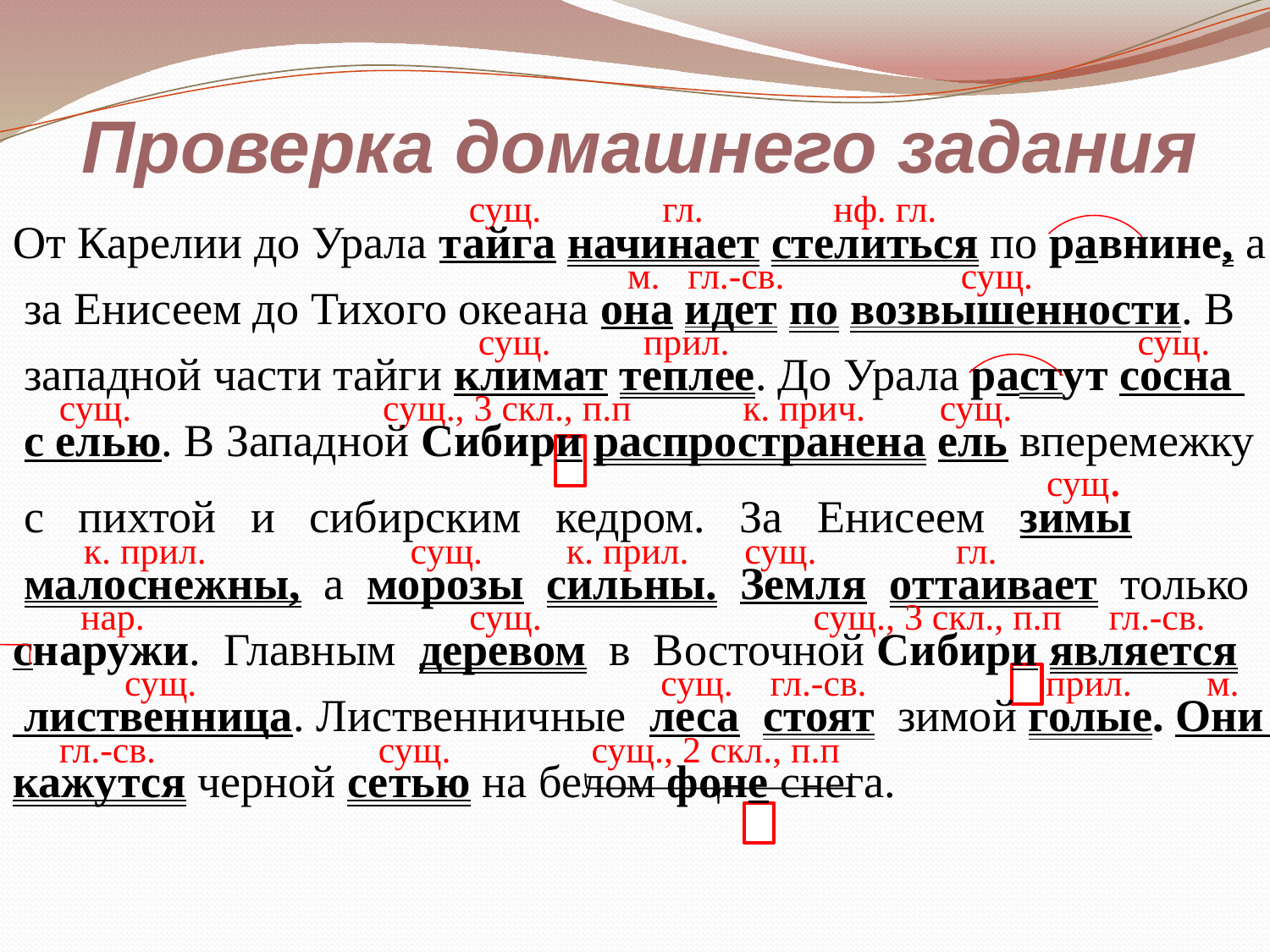

# Проверка домашнего задания
                                                 сущ.             гл.              нф. гл.
От Карелии до Урала тайга начинает стелиться по равнине, а
                                                                  м.   гл.-св.                   сущ.
 за Енисеем до Тихого океана она идет по возвышенности. В
                                                  сущ.          прил.                                            сущ.
 западной части тайги климат теплее. До Урала растут сосна
     сущ.                           сущ., 3 скл., п.п            к. прич.        сущ.
 с елью. В Западной Сибири распространена ель вперемежку
                                                                                                               сущ.
 с   пихтой   и   сибирским   кедром.   За   Енисеем   зимы
        к. прил.                      сущ.         к. прил.      сущ.               гл.
 малоснежны,  а  морозы  сильны.  Земля  оттаивает  только
        нар.                                   сущ.                             сущ., 3 скл., п.п     гл.-св.
снаружи.  Главным  деревом  в  Восточной Сибири является
            сущ.                                                  сущ.    гл.-св.                   прил.        м.
 лиственница. Лиственничные  леса  стоят  зимой голые. Они
     гл.-св.                        сущ.               сущ., 2 скл., п.п
кажутся черной сетью на белом фоне снега.